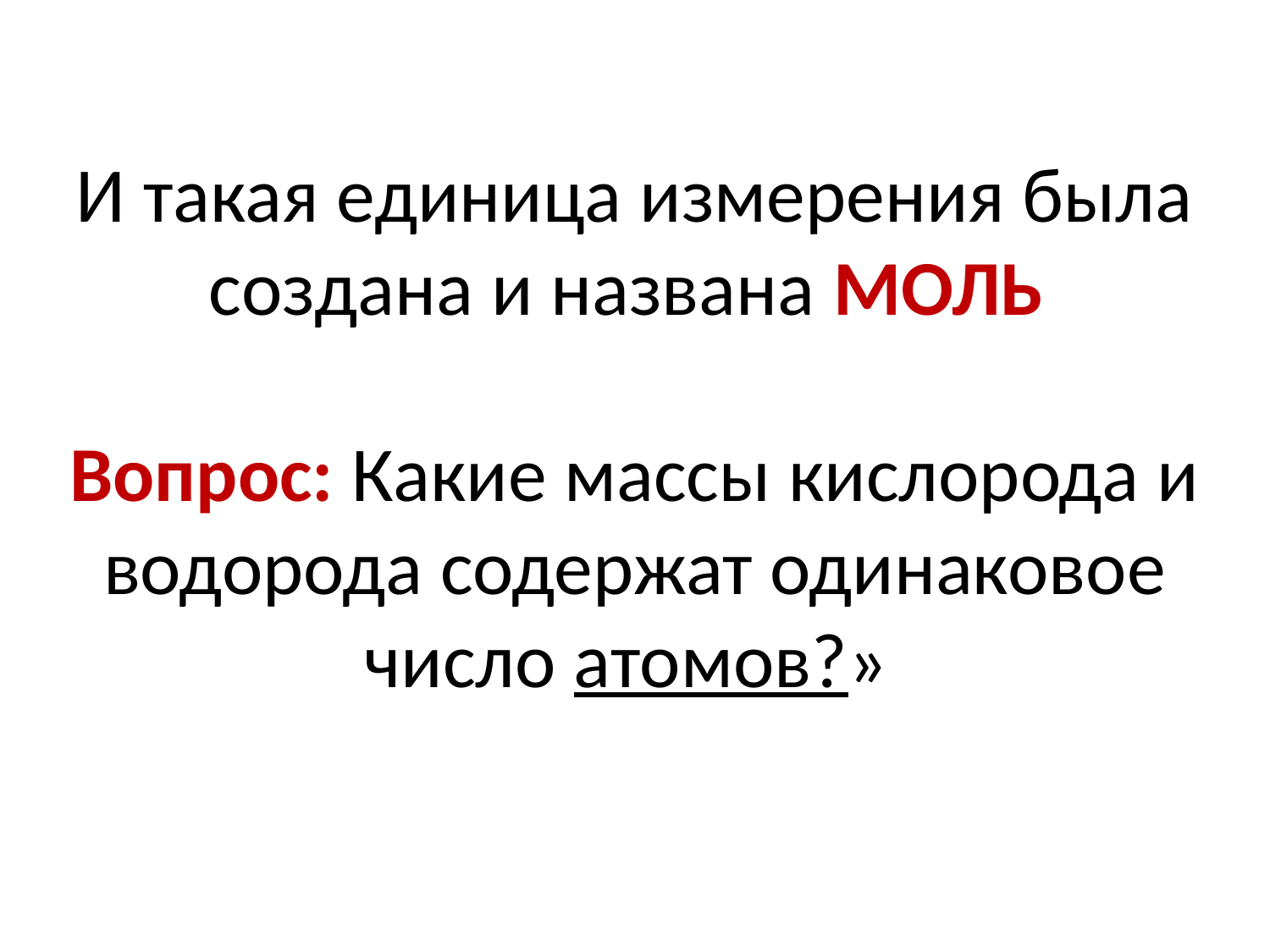

# И такая единица измерения была создана и названа МОЛЬ Вопрос: Какие массы кислорода и водорода содержат одинаковое число атомов?»